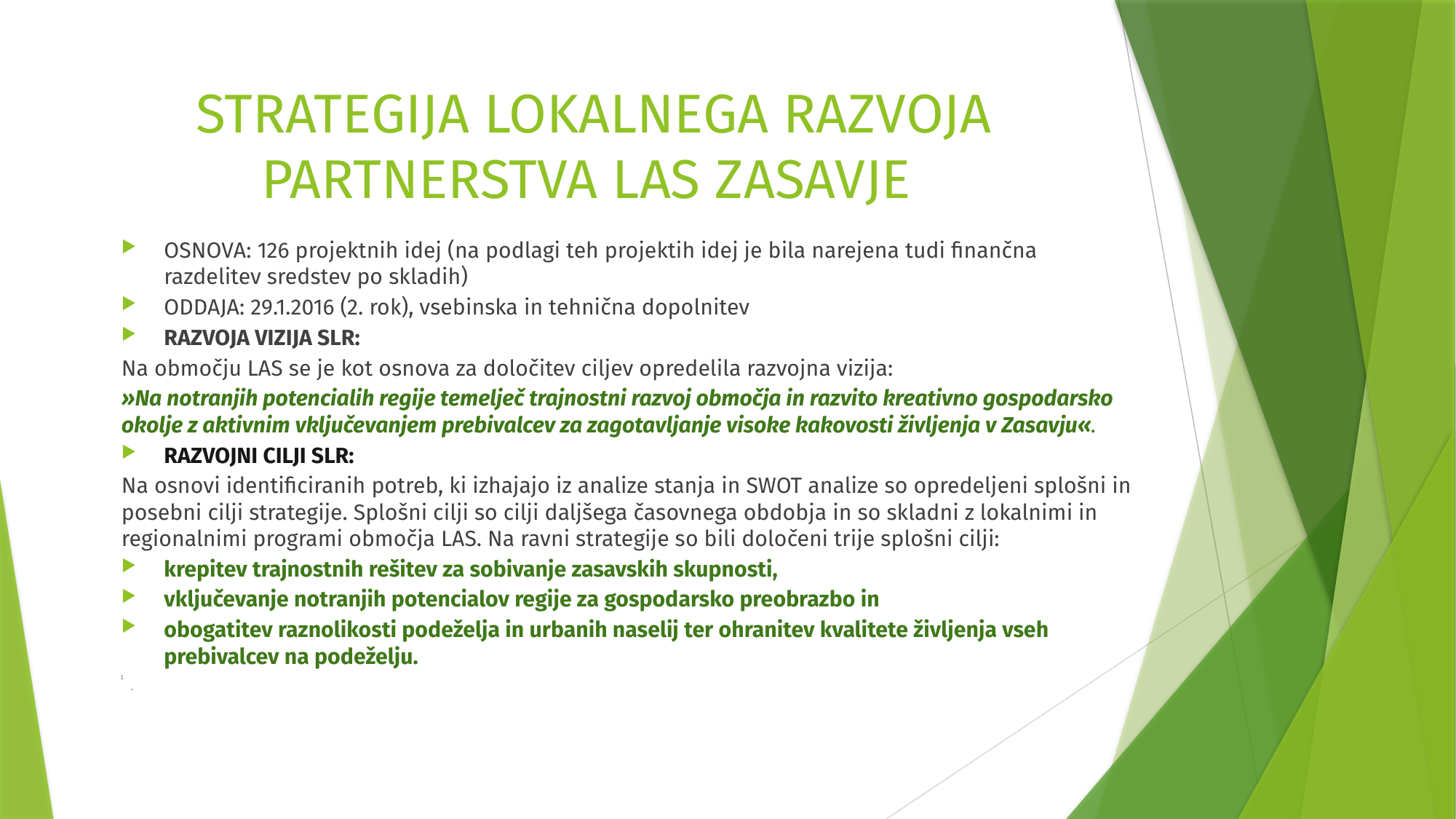

# STRATEGIJA LOKALNEGA RAZVOJA PARTNERSTVA LAS ZASAVJE
OSNOVA: 126 projektnih idej (na podlagi teh projektih idej je bila narejena tudi finančna razdelitev sredstev po skladih)
ODDAJA: 29.1.2016 (2. rok), vsebinska in tehnična dopolnitev
RAZVOJA VIZIJA SLR:
Na območju LAS se je kot osnova za določitev ciljev opredelila razvojna vizija:
»Na notranjih potencialih regije temelječ trajnostni razvoj območja in razvito kreativno gospodarsko okolje z aktivnim vključevanjem prebivalcev za zagotavljanje visoke kakovosti življenja v Zasavju«.
RAZVOJNI CILJI SLR:
Na osnovi identificiranih potreb, ki izhajajo iz analize stanja in SWOT analize so opredeljeni splošni in posebni cilji strategije. Splošni cilji so cilji daljšega časovnega obdobja in so skladni z lokalnimi in regionalnimi programi območja LAS. Na ravni strategije so bili določeni trije splošni cilji:
krepitev trajnostnih rešitev za sobivanje zasavskih skupnosti,
vključevanje notranjih potencialov regije za gospodarsko preobrazbo in
obogatitev raznolikosti podeželja in urbanih naselij ter ohranitev kvalitete življenja vseh prebivalcev na podeželju.
:
     -